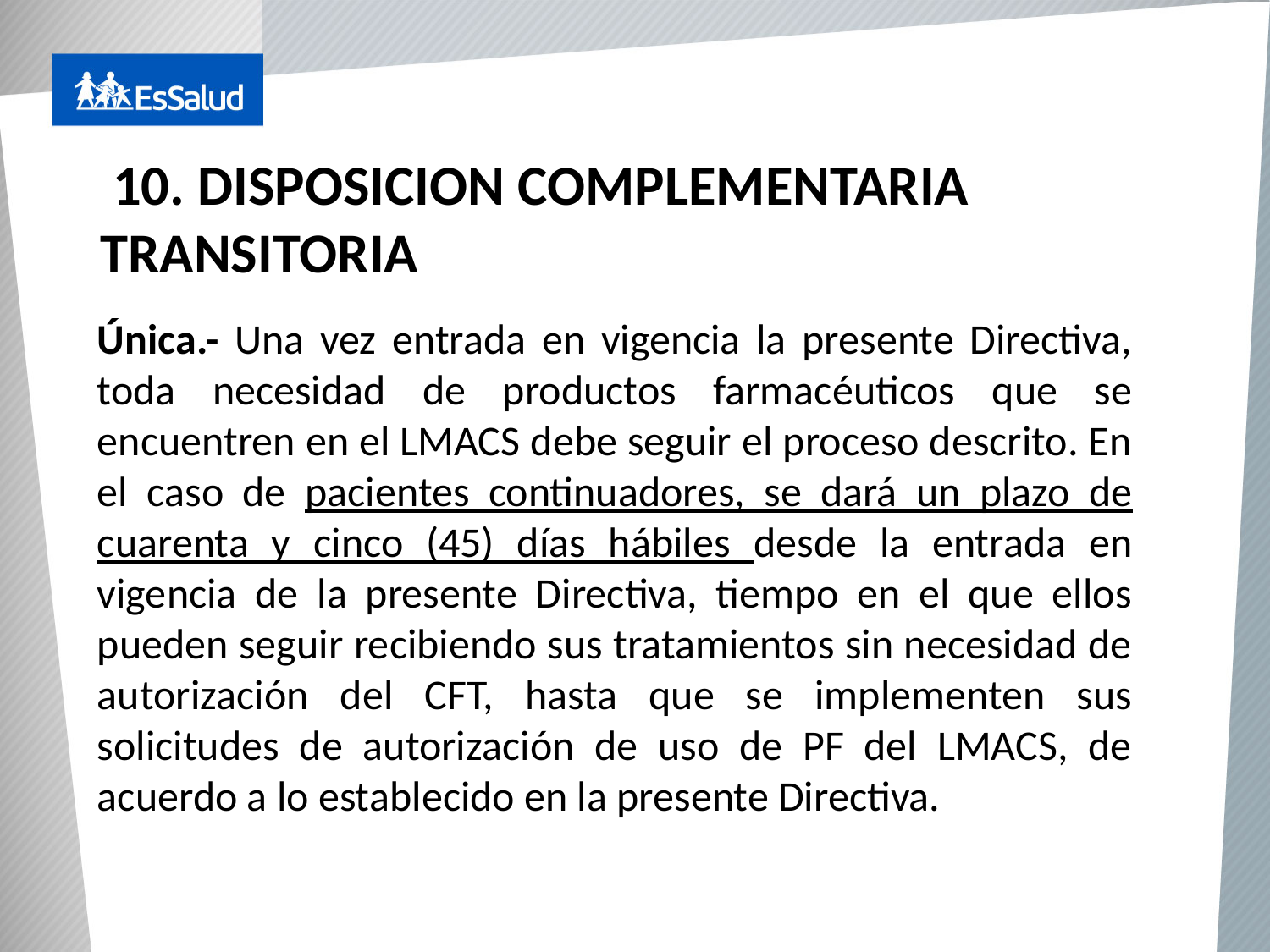

# 10. DISPOSICION COMPLEMENTARIA TRANSITORIA
Única.- Una vez entrada en vigencia la presente Directiva, toda necesidad de productos farmacéuticos que se encuentren en el LMACS debe seguir el proceso descrito. En el caso de pacientes continuadores, se dará un plazo de cuarenta y cinco (45) días hábiles desde la entrada en vigencia de la presente Directiva, tiempo en el que ellos pueden seguir recibiendo sus tratamientos sin necesidad de autorización del CFT, hasta que se implementen sus solicitudes de autorización de uso de PF del LMACS, de acuerdo a lo establecido en la presente Directiva.